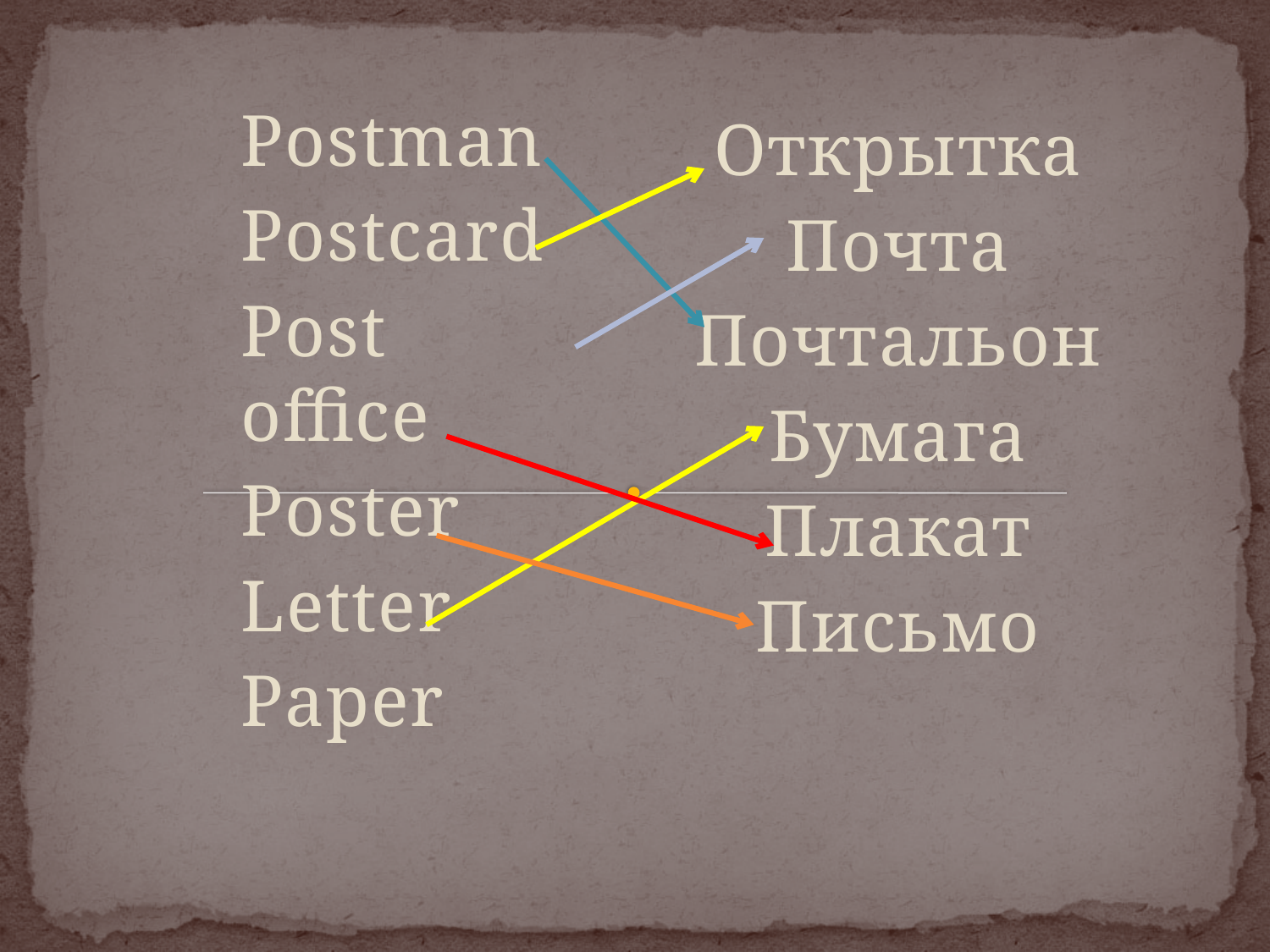

Postman
Postcard
Post office
Poster
Letter
Paper

Открытка
Почта
Почтальон
Бумага
Плакат
Письмо